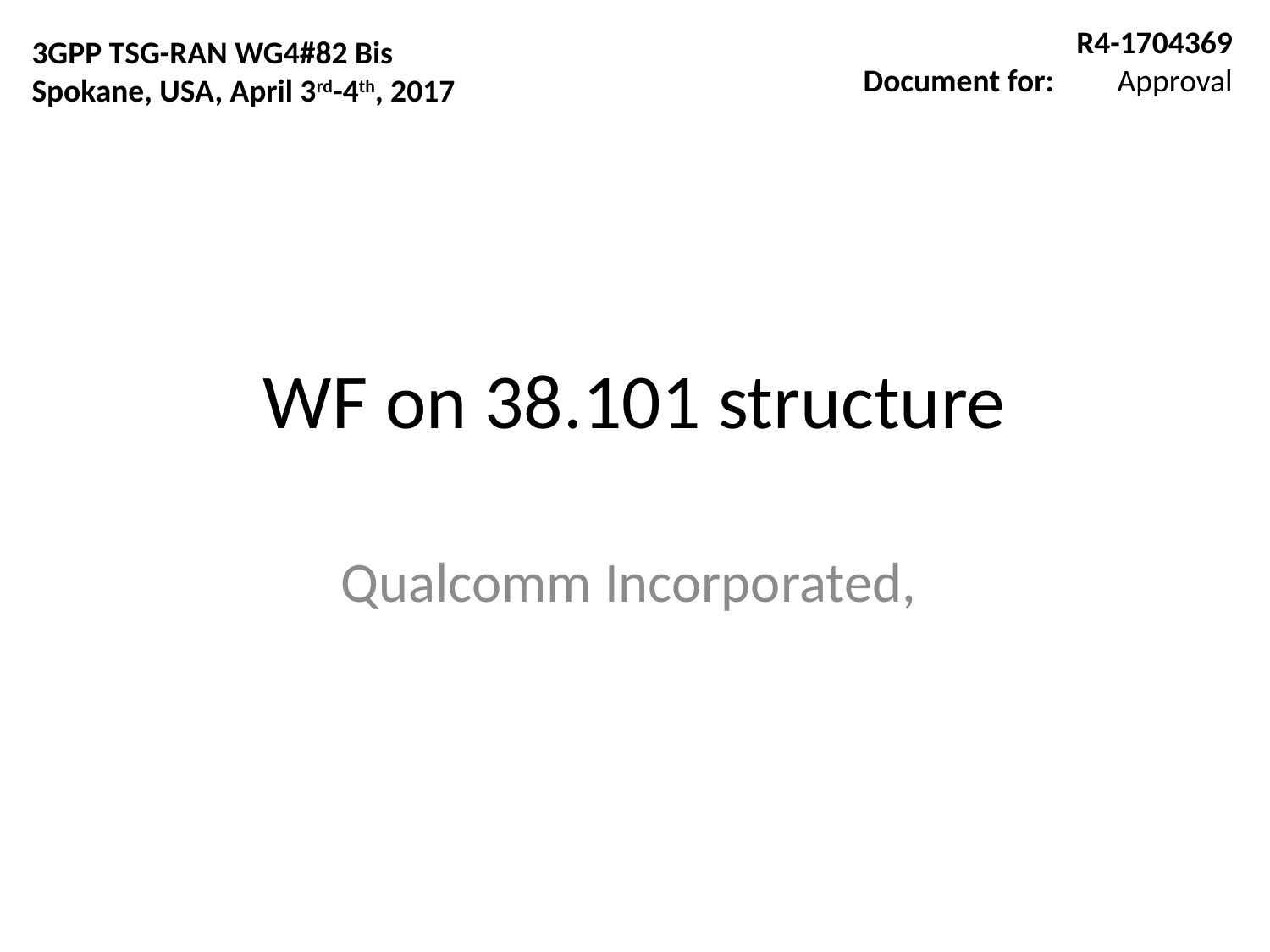

R4-1704369
Document for:	Approval
3GPP TSG-RAN WG4#82 Bis
Spokane, USA, April 3rd-4th, 2017
# WF on 38.101 structure
Qualcomm Incorporated,